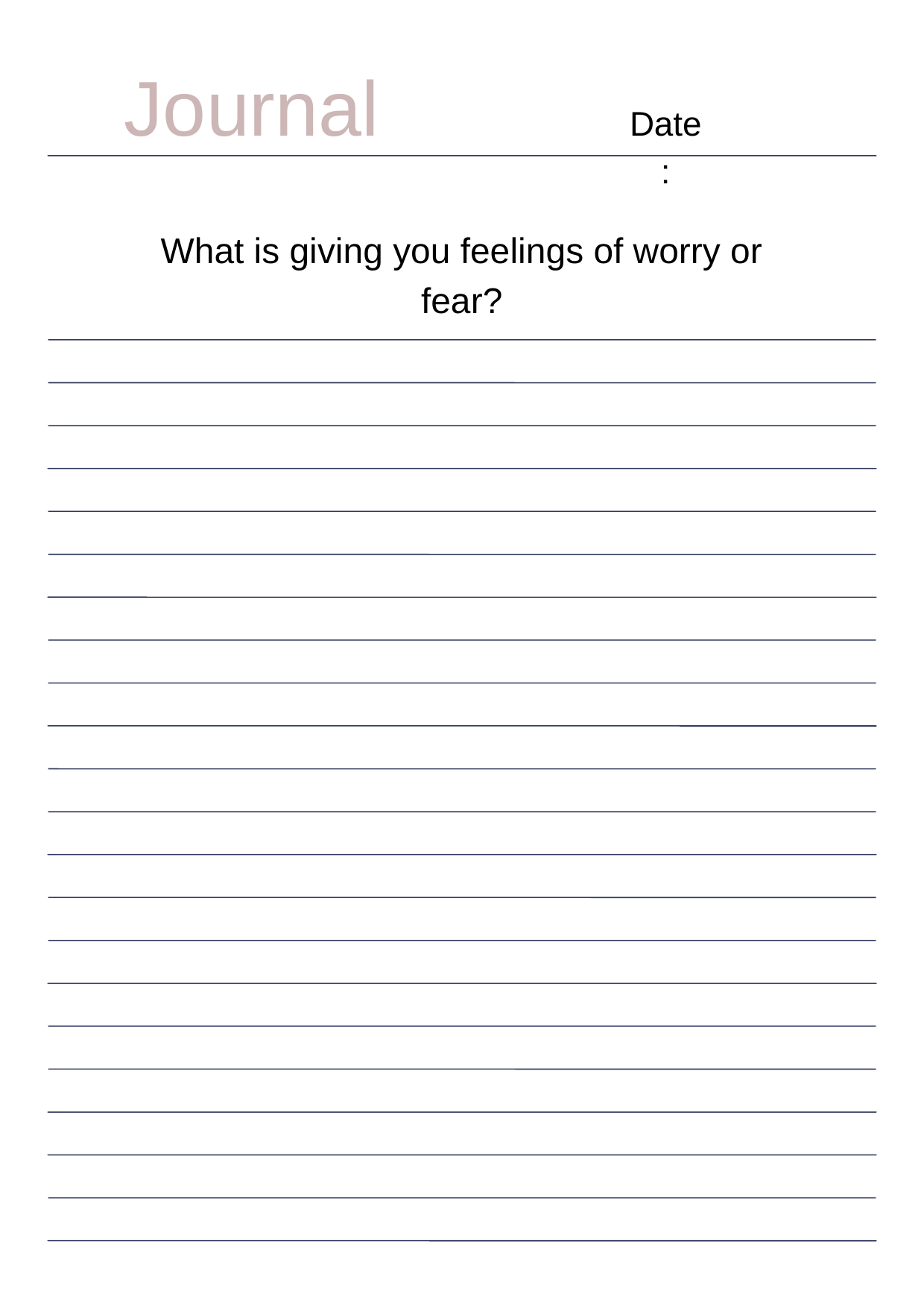

Journal
Date:

What is giving you feelings of worry or fear?